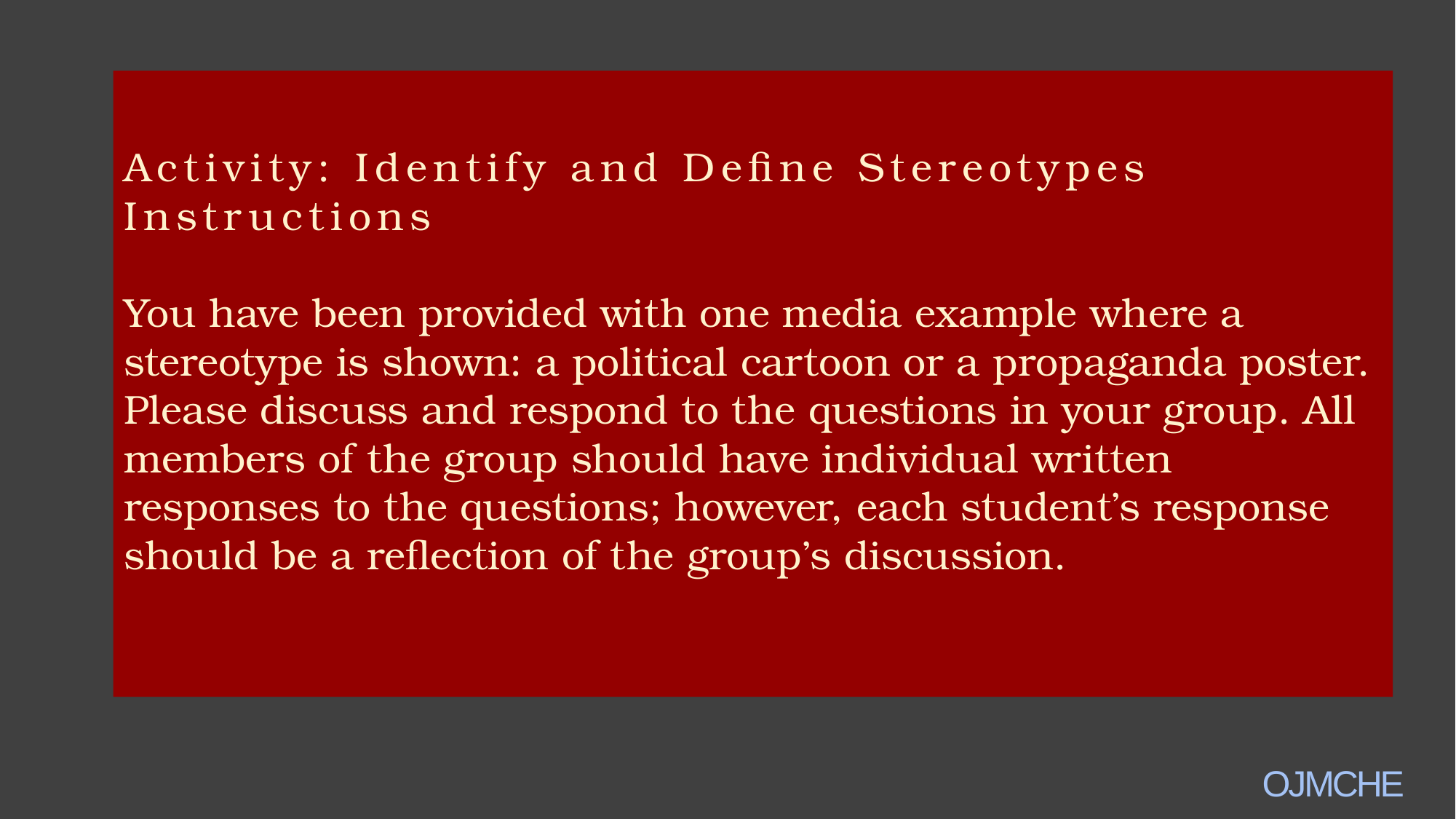

# Activity: Identify and define Stereotypes Instructions

Activity: Identify and Define Stereotypes
Instructions

You have been provided with one media example where a stereotype is shown: a political cartoon or a propaganda poster. Please discuss and respond to the questions in your group. All members of the group should have individual written responses to the questions; however, each student’s response should be a reflection of the group’s discussion.

OJMCHE